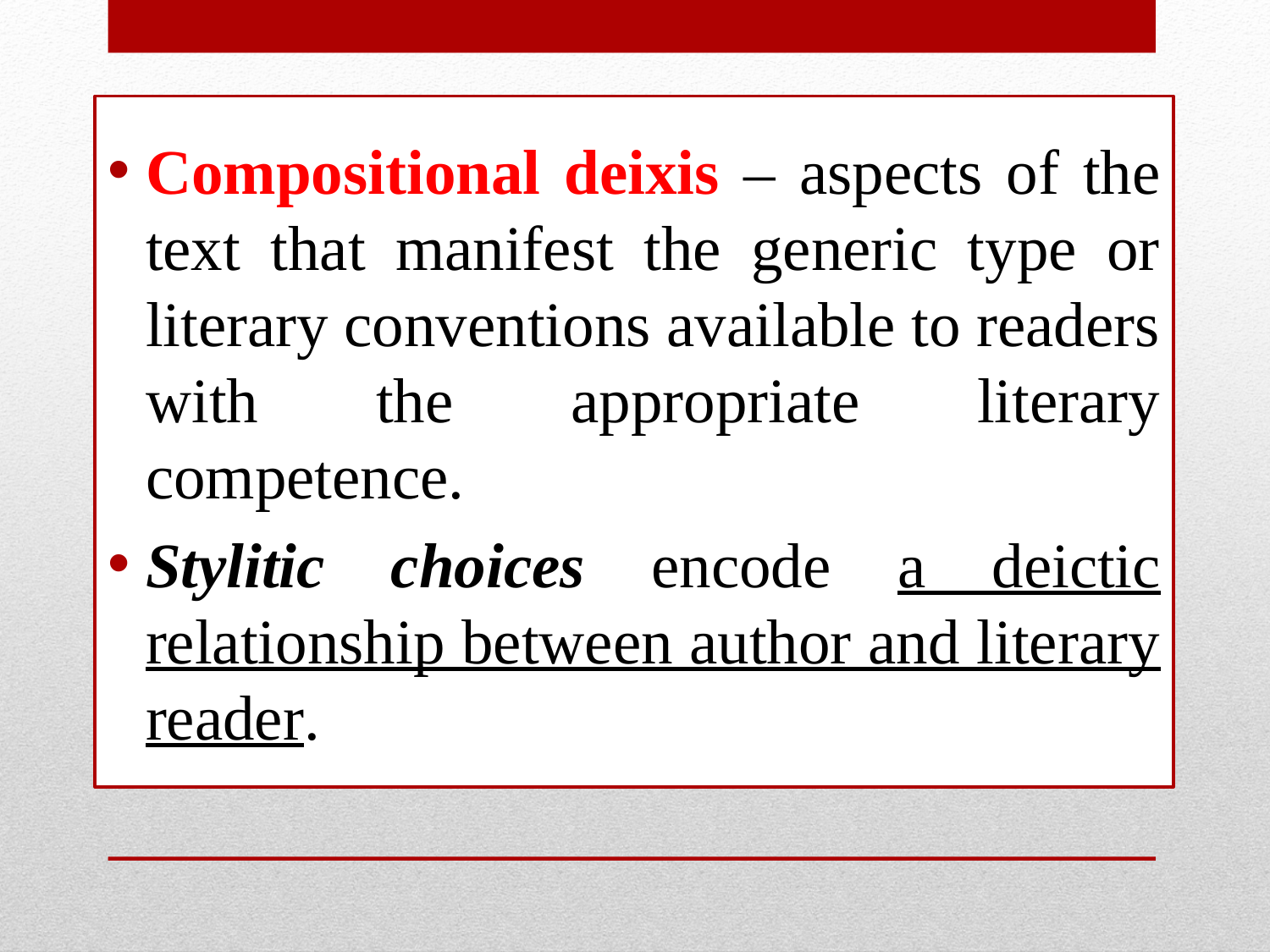

Compositional deixis – aspects of the text that manifest the generic type or literary conventions available to readers with the appropriate literary competence.
Stylitic choices encode a deictic relationship between author and literary reader.